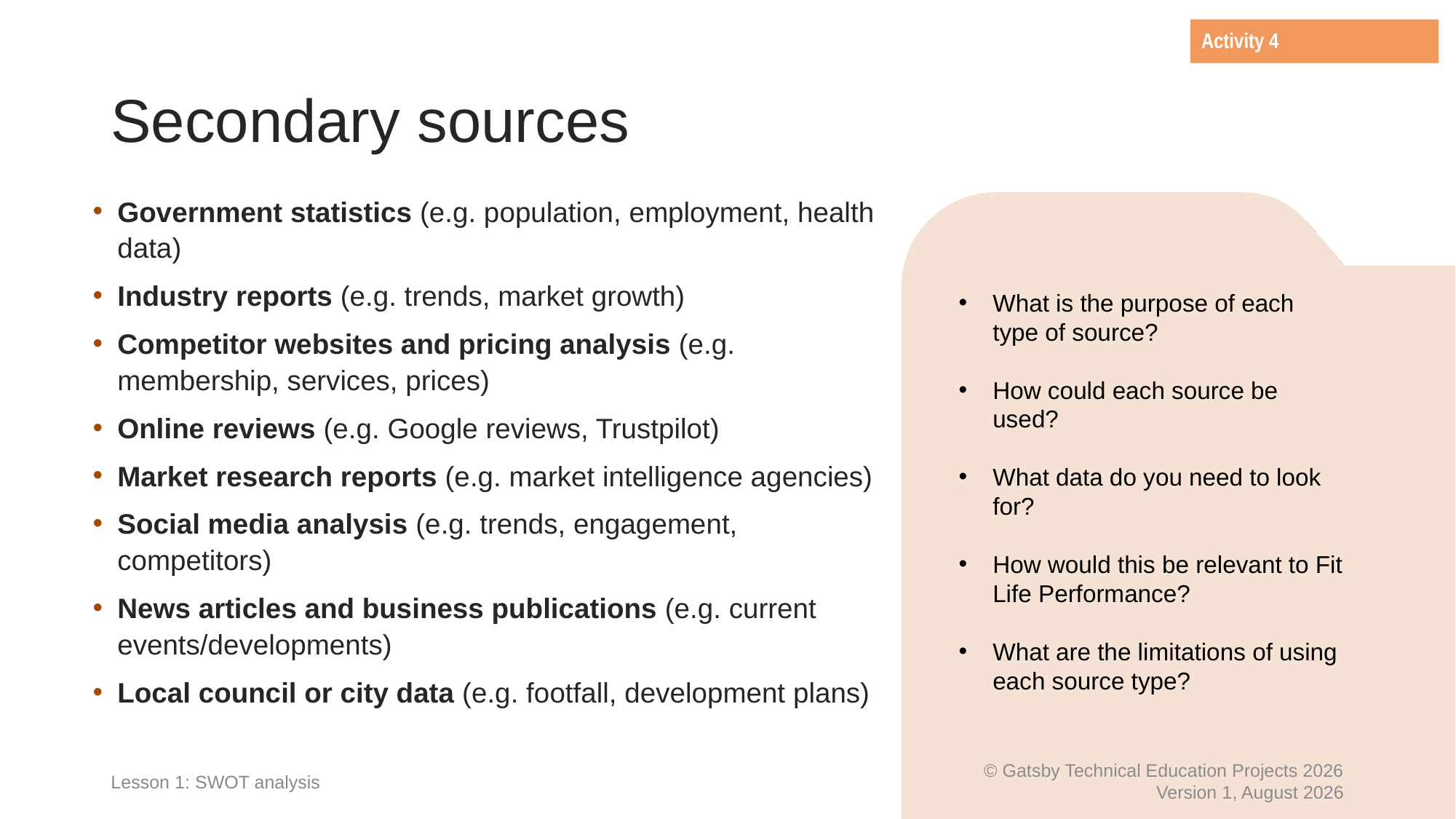

Activity 4
# Secondary sources
Government statistics (e.g. population, employment, health data)
Industry reports (e.g. trends, market growth)
Competitor websites and pricing analysis (e.g. membership, services, prices)
Online reviews (e.g. Google reviews, Trustpilot)
Market research reports (e.g. market intelligence agencies)
Social media analysis (e.g. trends, engagement, competitors)
News articles and business publications (e.g. current events/developments)
Local council or city data (e.g. footfall, development plans)

What is the purpose of each type of source?

How could each source be used?

What data do you need to look for?

How would this be relevant to Fit Life Performance?

What are the limitations of using each source type?
Lesson 1: SWOT analysis